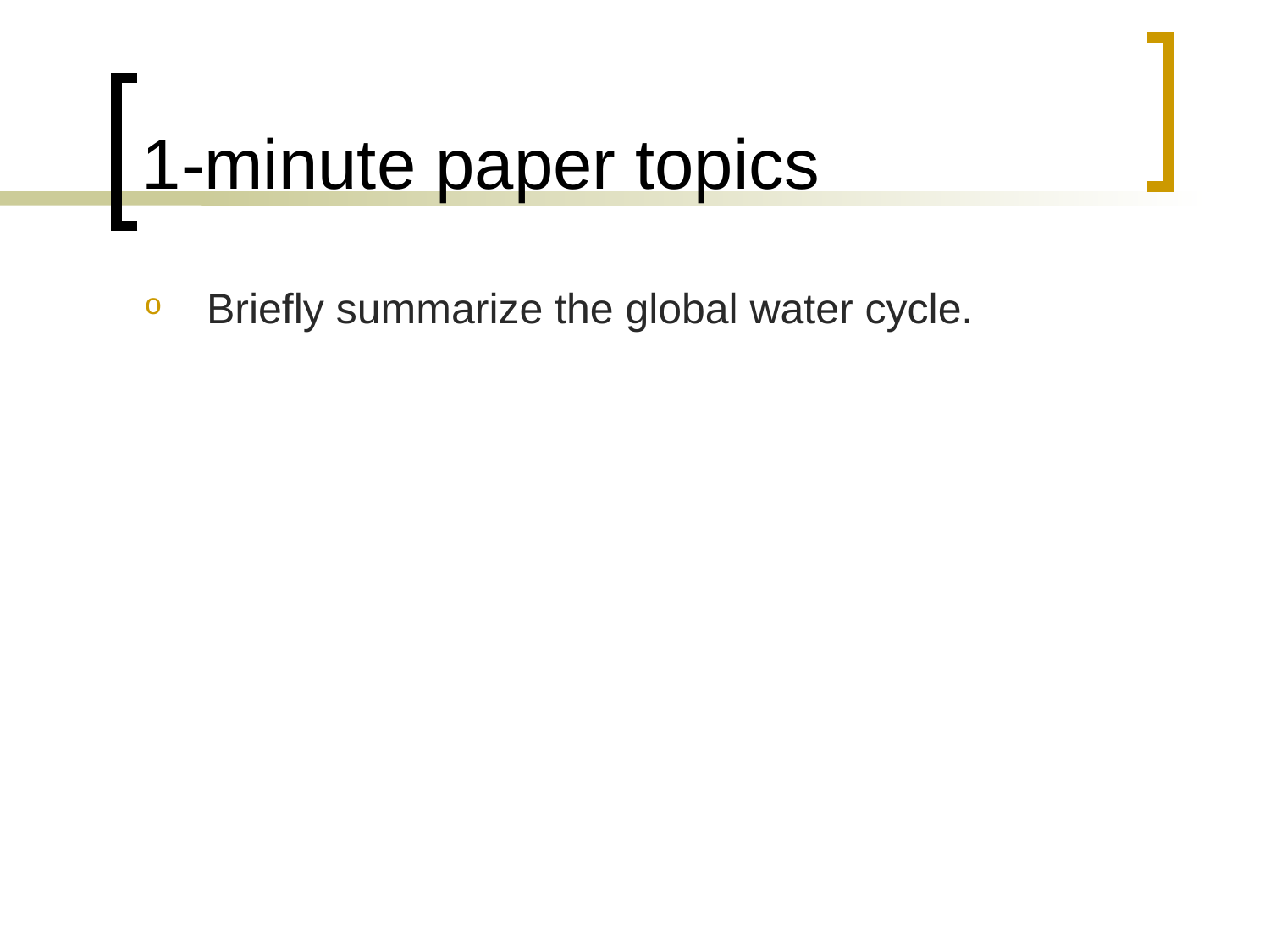

# 1-minute paper topics
Briefly summarize the global water cycle.